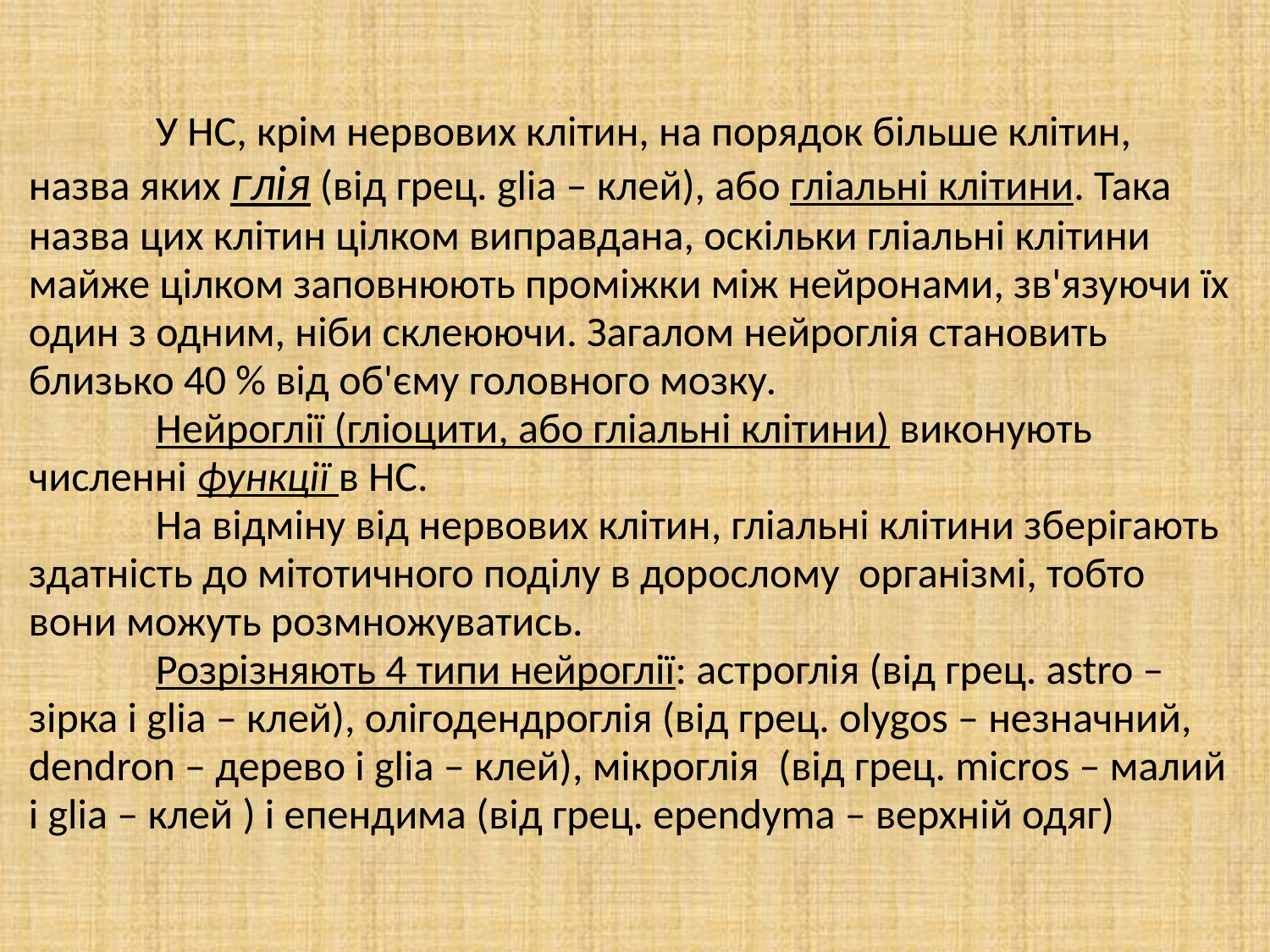

У НС, крім нервових клітин, на порядок більше клітин, назва яких глія (від грец. glia – клей), або гліальні клітини. Така назва цих клітин цілком виправдана, оскільки гліальні клітини майже цілком заповнюють проміжки між нейронами, зв'язуючи їх один з одним, ніби склеюючи. Загалом нейроглія становить близько 40 % від об'єму головного мозку.
	Нейроглії (гліоцити, або гліальні клітини) виконують численні функції в НС.
	На відміну від нервових клітин, гліальні клітини зберігають здатність до мітотичного поділу в дорослому  організмі, тобто вони можуть розмножуватись.
	Розрізняють 4 типи нейроглії: астроглія (від грец. astro – зірка і glia – клей), олігодендроглія (від грец. olygos – незначний, dendron – дерево і glia – клей), мікроглія  (від грец. micros – малий і glia – клей ) і епендима (від грец. ependyma – верхній одяг)